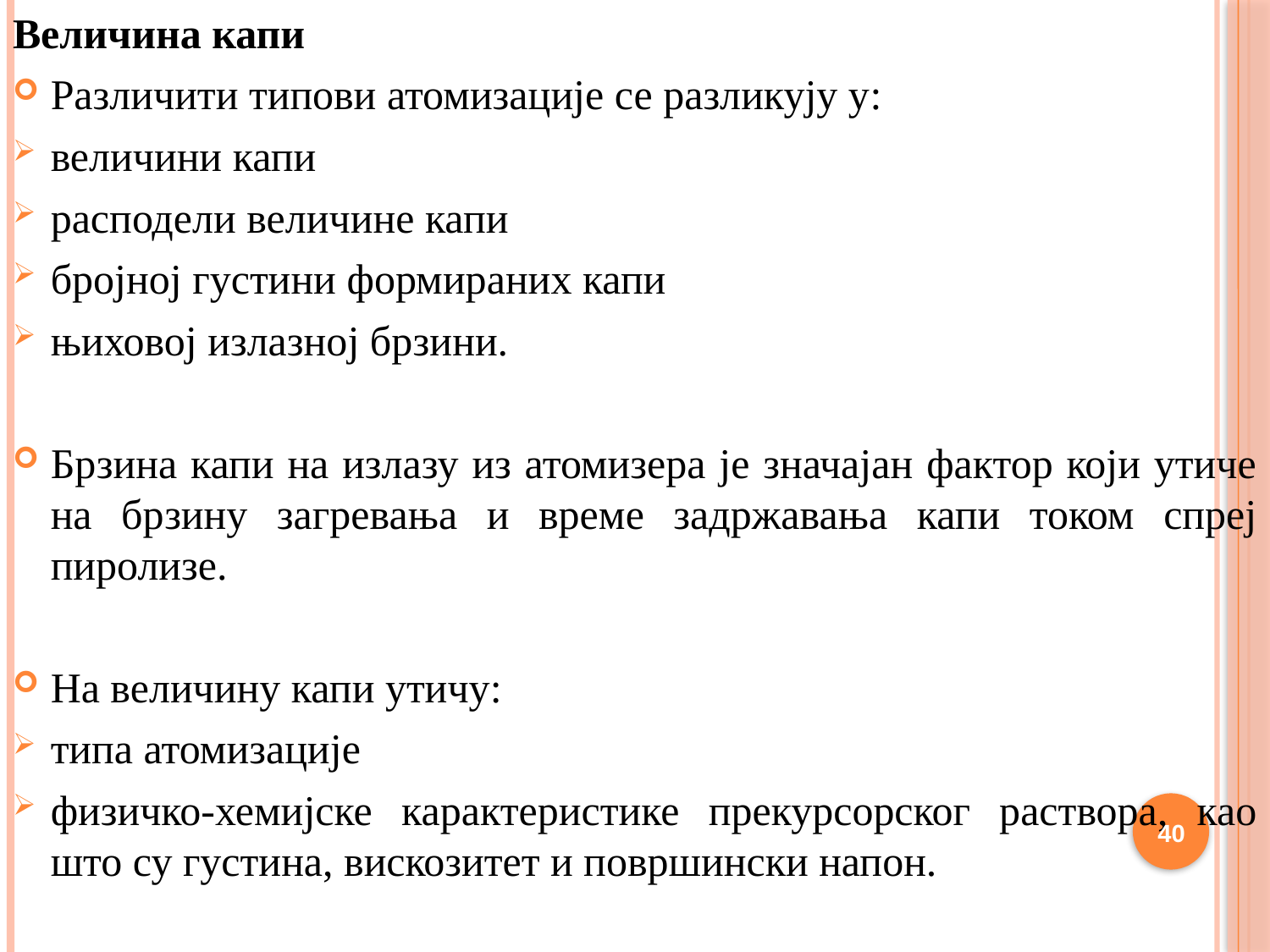

Величина капи
Различити типови атомизације се разликују у:
величини капи
расподели величине капи
бројној густини формираних капи
њиховој излазној брзини.

Брзина капи на излазу из атомизера је значајан фактор који утиче на брзину загревања и време задржавања капи током спреј пиролизе.

На величину капи утичу:
типа атомизације
физичко-хемијске карактеристике прекурсорског раствора, као што су густина, вискозитет и површински напон.

40